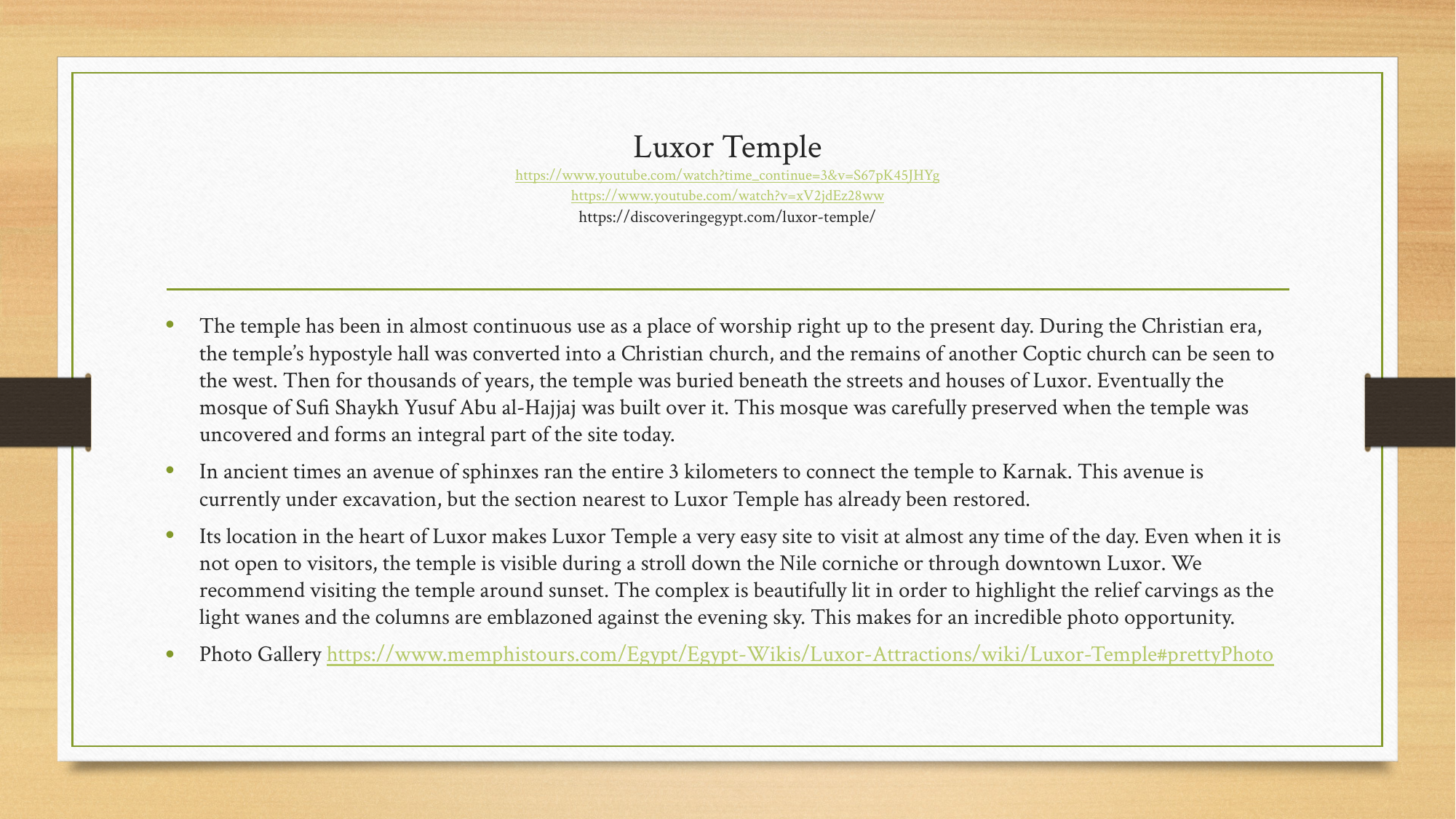

# Luxor Temple https://www.youtube.com/watch?time_continue=3&v=S67pK45JHYg https://www.youtube.com/watch?v=xV2jdEz28ww https://discoveringegypt.com/luxor-temple/
The temple has been in almost continuous use as a place of worship right up to the present day. During the Christian era, the temple’s hypostyle hall was converted into a Christian church, and the remains of another Coptic church can be seen to the west. Then for thousands of years, the temple was buried beneath the streets and houses of Luxor. Eventually the mosque of Sufi Shaykh Yusuf Abu al-Hajjaj was built over it. This mosque was carefully preserved when the temple was uncovered and forms an integral part of the site today.
In ancient times an avenue of sphinxes ran the entire 3 kilometers to connect the temple to Karnak. This avenue is currently under excavation, but the section nearest to Luxor Temple has already been restored.
Its location in the heart of Luxor makes Luxor Temple a very easy site to visit at almost any time of the day. Even when it is not open to visitors, the temple is visible during a stroll down the Nile corniche or through downtown Luxor. We recommend visiting the temple around sunset. The complex is beautifully lit in order to highlight the relief carvings as the light wanes and the columns are emblazoned against the evening sky. This makes for an incredible photo opportunity.
Photo Gallery https://www.memphistours.com/Egypt/Egypt-Wikis/Luxor-Attractions/wiki/Luxor-Temple#prettyPhoto